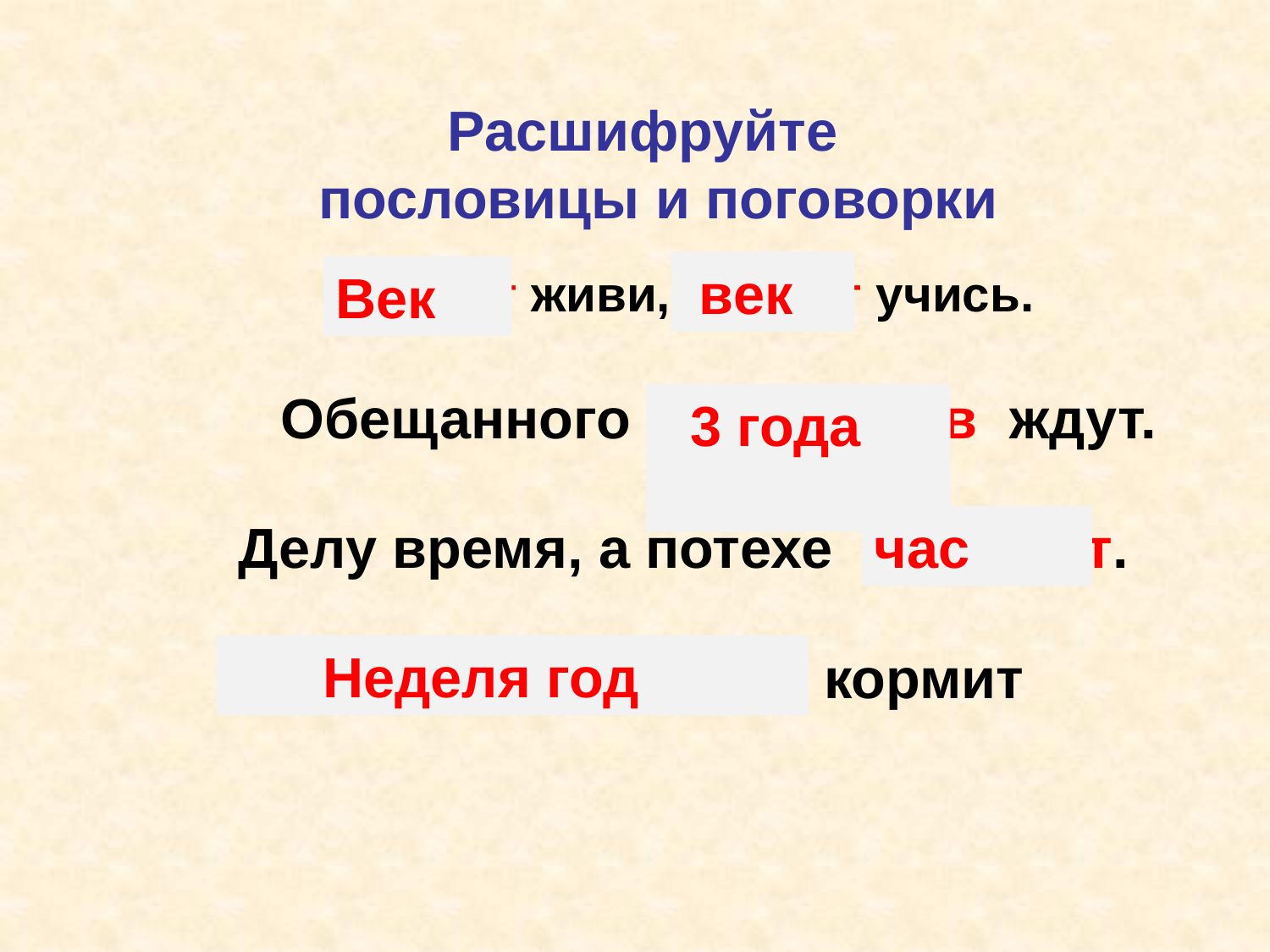

# Расшифруйте пословицы и поговорки
 век
Век
100 лет живи, 100 лет учись.
Обещанного  36 месяцев  ждут.
  3 года
час
Делу время, а потехе  60 минут.
      Неделя год
7 дней  12 месяцев кормит